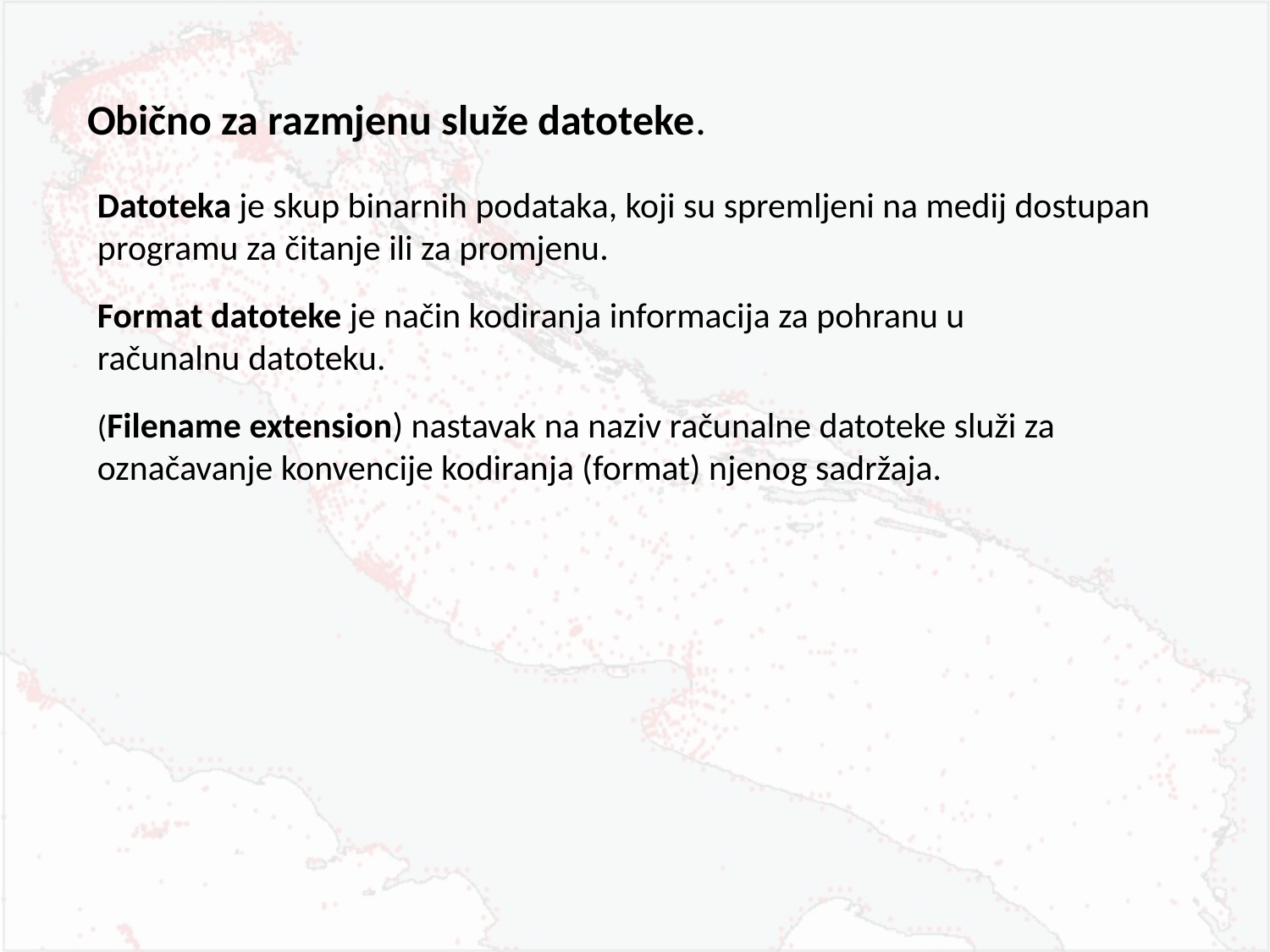

Obično za razmjenu služe datoteke.
Datoteka je skup binarnih podataka, koji su spremljeni na medij dostupan programu za čitanje ili za promjenu.
Format datoteke je način kodiranja informacija za pohranu u računalnu datoteku.
(Filename extension) nastavak na naziv računalne datoteke služi za označavanje konvencije kodiranja (format) njenog sadržaja.